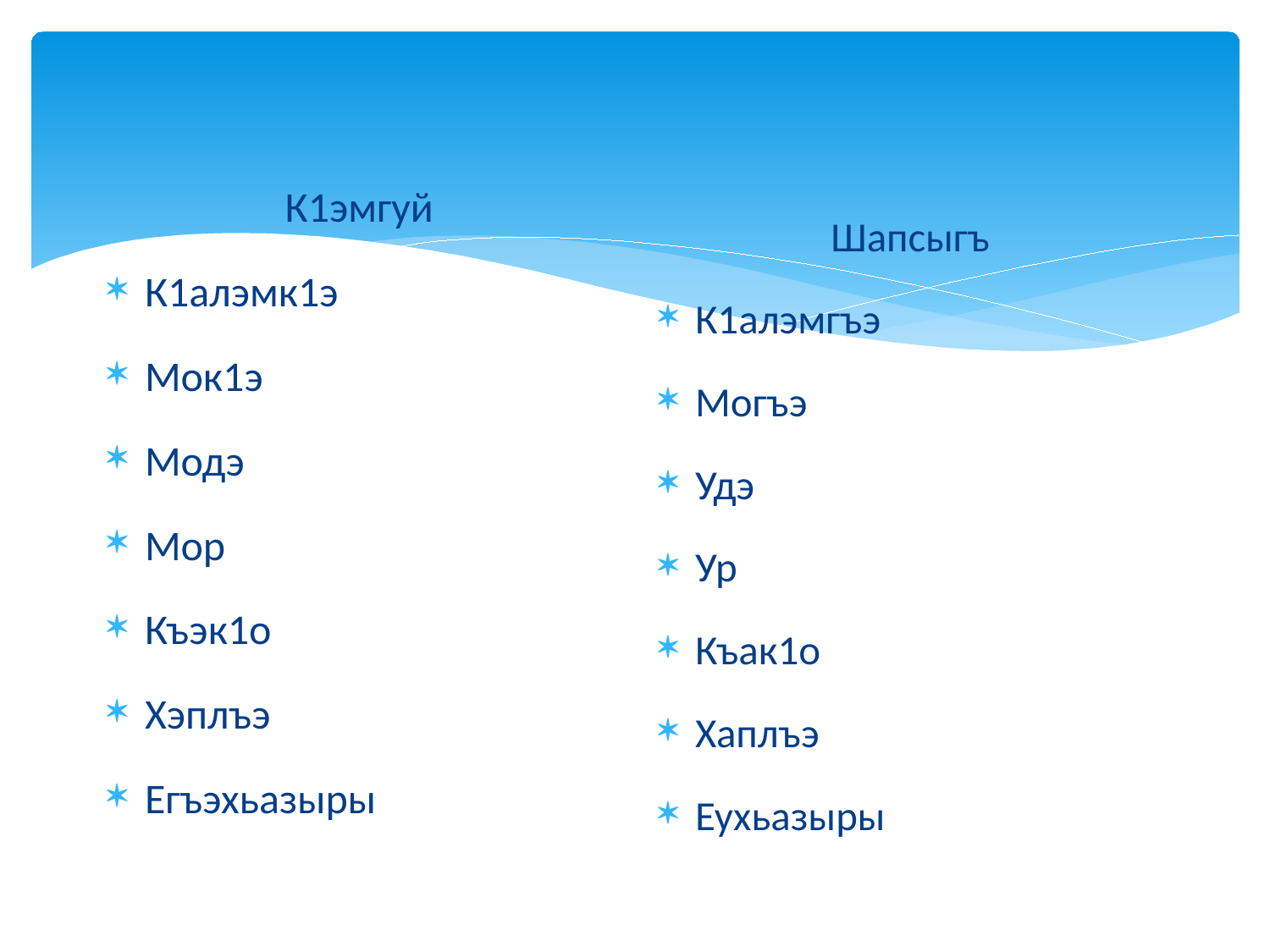

К1эмгуй
К1алэмк1э
Мок1э
Модэ
Мор
Къэк1о
Хэплъэ
Егъэхьазыры

Шапсыгъ
К1алэмгъэ
Могъэ
Удэ
Ур
Къак1о
Хаплъэ
Еухьазыры